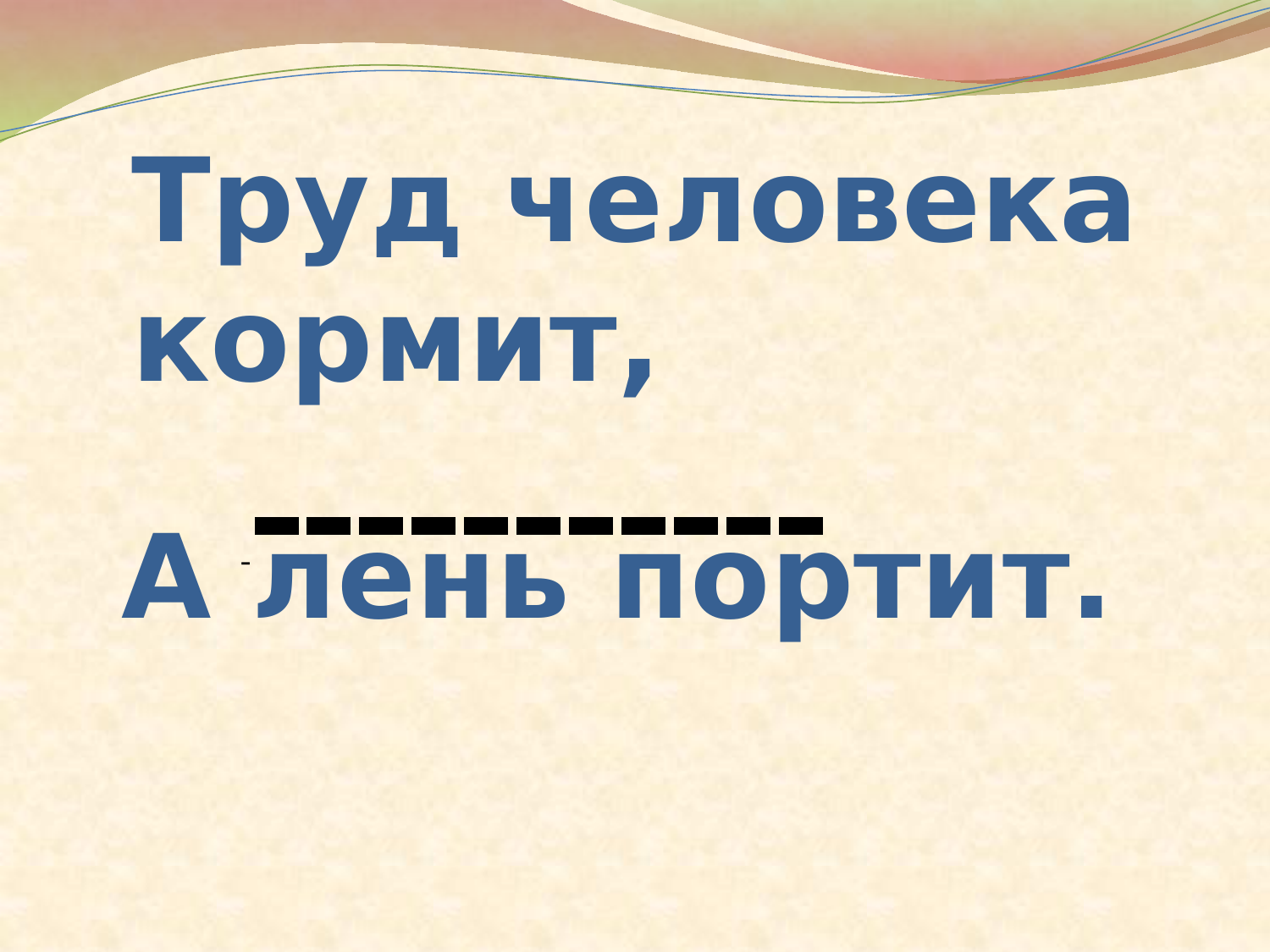

Труд человека кормит,
------------
А лень портит.